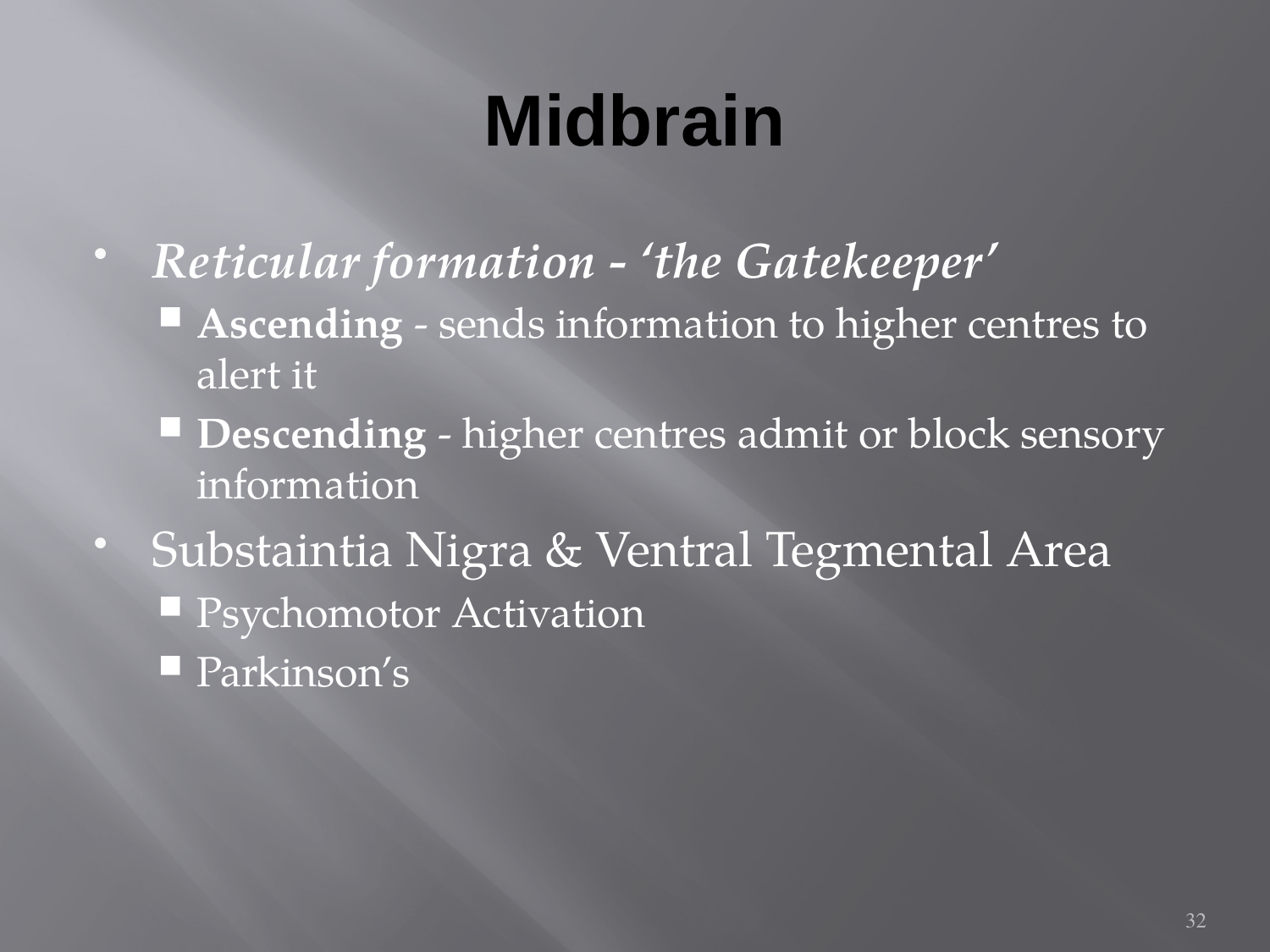

# Midbrain
Reticular formation - ‘the Gatekeeper’
Ascending - sends information to higher centres to alert it
Descending - higher centres admit or block sensory information
Substaintia Nigra & Ventral Tegmental Area
Psychomotor Activation
Parkinson’s
32